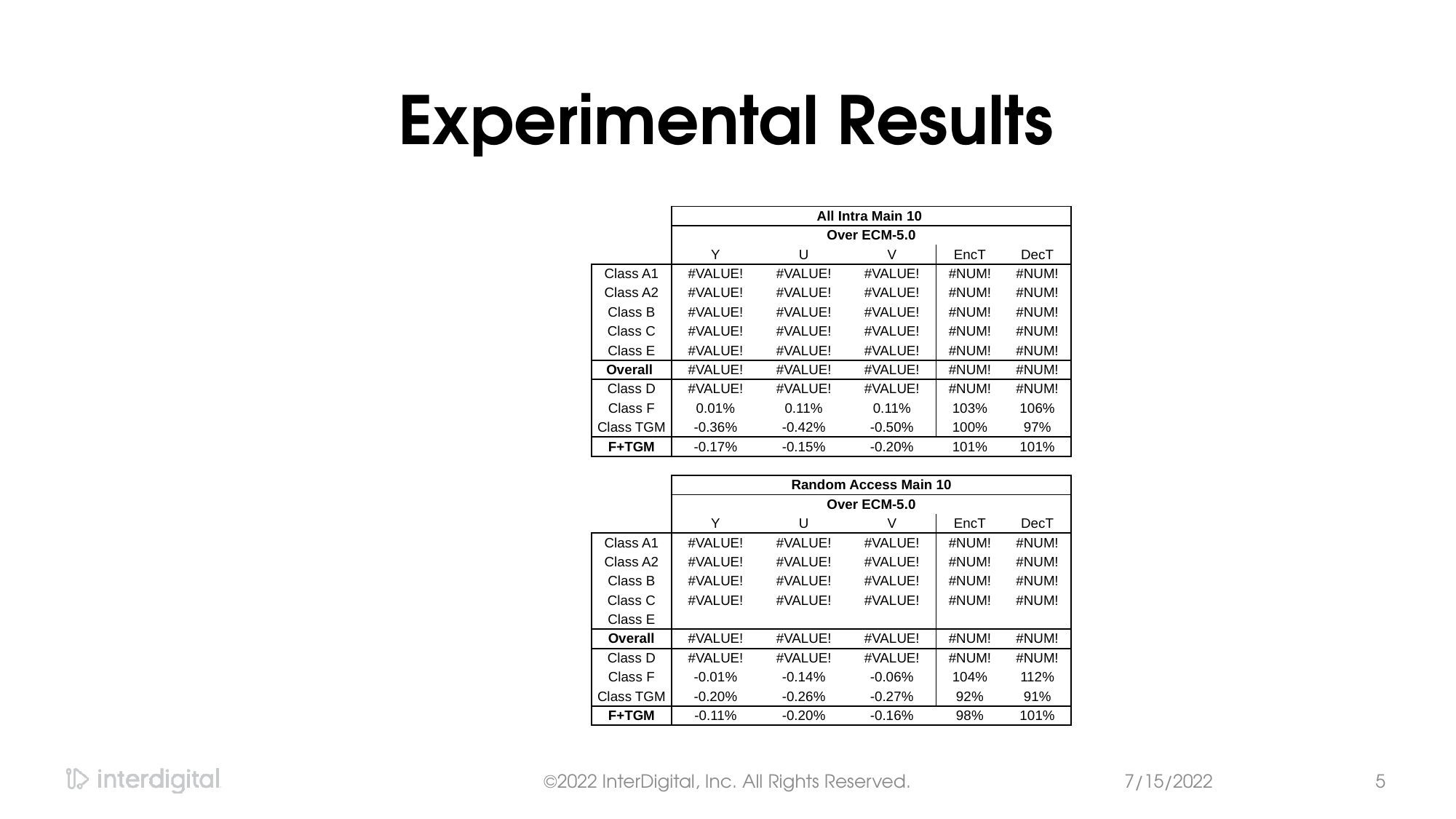

# Experimental Results
|  | All Intra Main 10 |  |  |  |  |
| --- | --- | --- | --- | --- | --- |
|  | Over ECM-5.0 |  |  |  |  |
|  | Y | U | V | EncT | DecT |
| Class A1 | #VALUE! | #VALUE! | #VALUE! | #NUM! | #NUM! |
| Class A2 | #VALUE! | #VALUE! | #VALUE! | #NUM! | #NUM! |
| Class B | #VALUE! | #VALUE! | #VALUE! | #NUM! | #NUM! |
| Class C | #VALUE! | #VALUE! | #VALUE! | #NUM! | #NUM! |
| Class E | #VALUE! | #VALUE! | #VALUE! | #NUM! | #NUM! |
| Overall | #VALUE! | #VALUE! | #VALUE! | #NUM! | #NUM! |
| Class D | #VALUE! | #VALUE! | #VALUE! | #NUM! | #NUM! |
| Class F | 0.01% | 0.11% | 0.11% | 103% | 106% |
| Class TGM | -0.36% | -0.42% | -0.50% | 100% | 97% |
| F+TGM | -0.17% | -0.15% | -0.20% | 101% | 101% |
|  |  |  |  |  |  |
|  | Random Access Main 10 |  |  |  |  |
|  | Over ECM-5.0 |  |  |  |  |
|  | Y | U | V | EncT | DecT |
| Class A1 | #VALUE! | #VALUE! | #VALUE! | #NUM! | #NUM! |
| Class A2 | #VALUE! | #VALUE! | #VALUE! | #NUM! | #NUM! |
| Class B | #VALUE! | #VALUE! | #VALUE! | #NUM! | #NUM! |
| Class C | #VALUE! | #VALUE! | #VALUE! | #NUM! | #NUM! |
| Class E |  |  |  |  |  |
| Overall | #VALUE! | #VALUE! | #VALUE! | #NUM! | #NUM! |
| Class D | #VALUE! | #VALUE! | #VALUE! | #NUM! | #NUM! |
| Class F | -0.01% | -0.14% | -0.06% | 104% | 112% |
| Class TGM | -0.20% | -0.26% | -0.27% | 92% | 91% |
| F+TGM | -0.11% | -0.20% | -0.16% | 98% | 101% |

©2022 InterDigital, Inc. All Rights Reserved.
7/15/2022
5